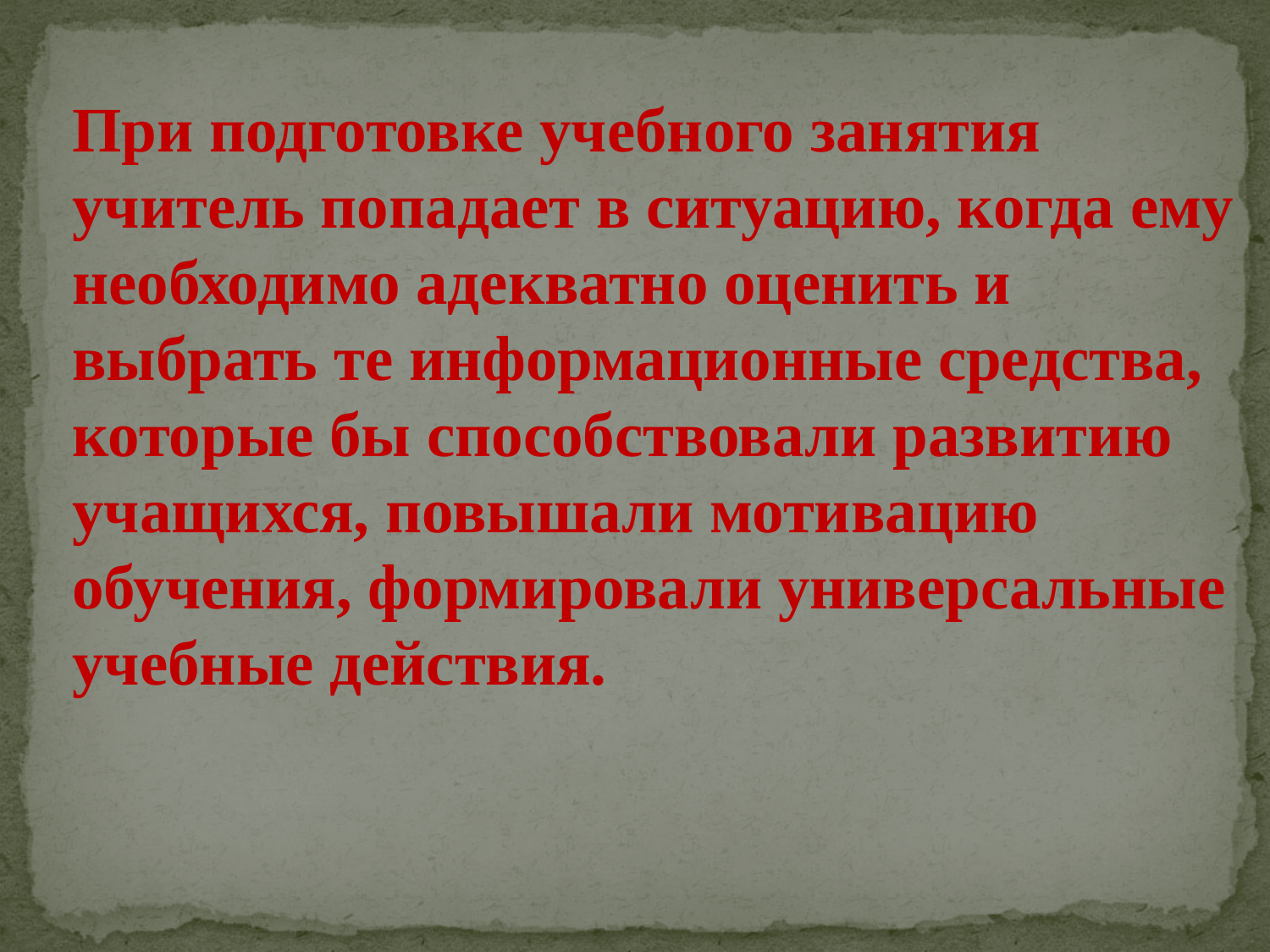

При подготовке учебного занятия учитель попадает в ситуацию, когда ему необходимо адекватно оценить и выбрать те информационные средства, которые бы способствовали развитию учащихся, повышали мотивацию обучения, формировали универсальные учебные действия.